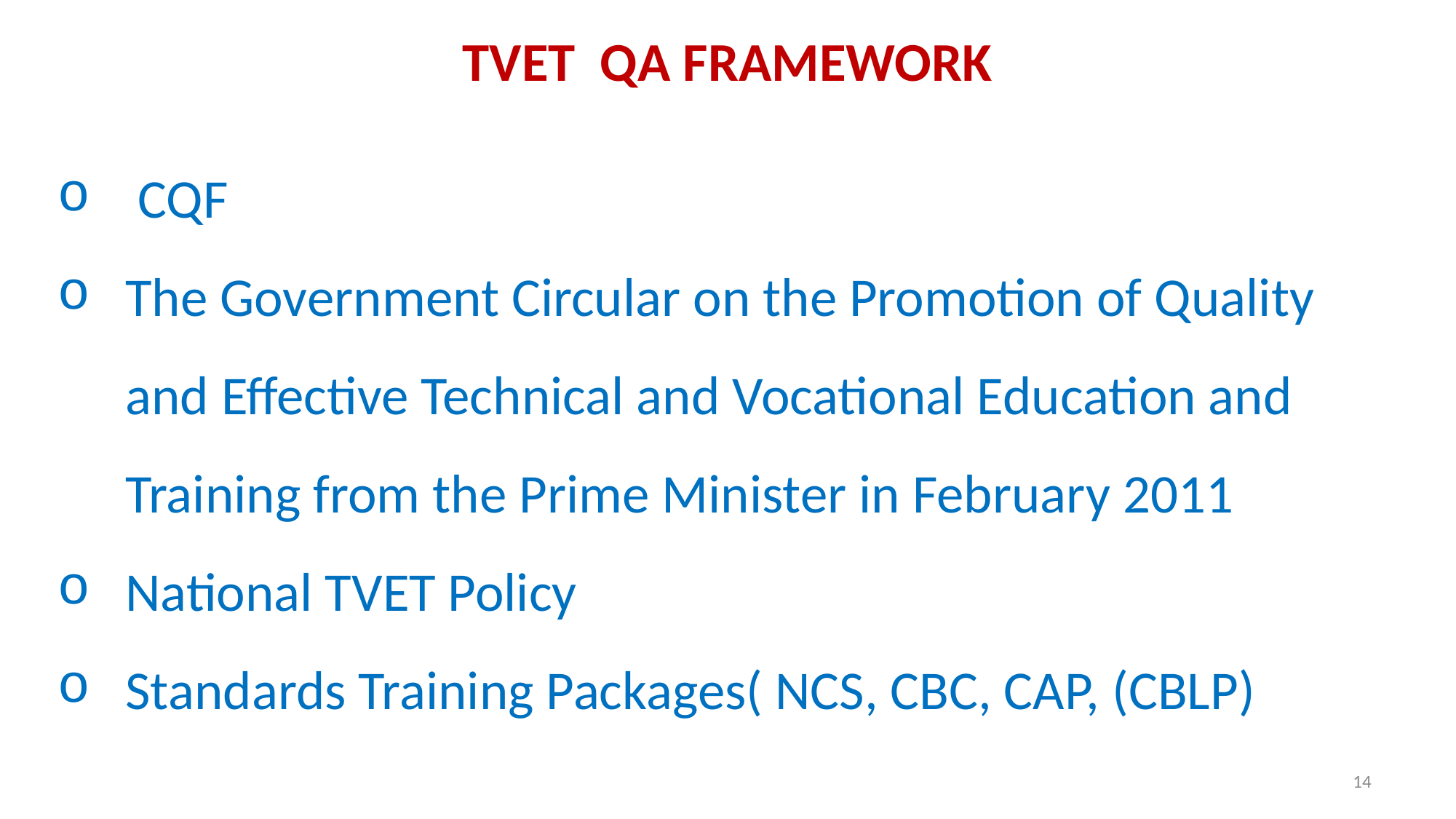

TVET  QA FRAMEWORK
 CQF
The Government Circular on the Promotion of Quality and Effective Technical and Vocational Education and Training from the Prime Minister in February 2011
National TVET Policy
Standards Training Packages( NCS, CBC, CAP, (CBLP)

14